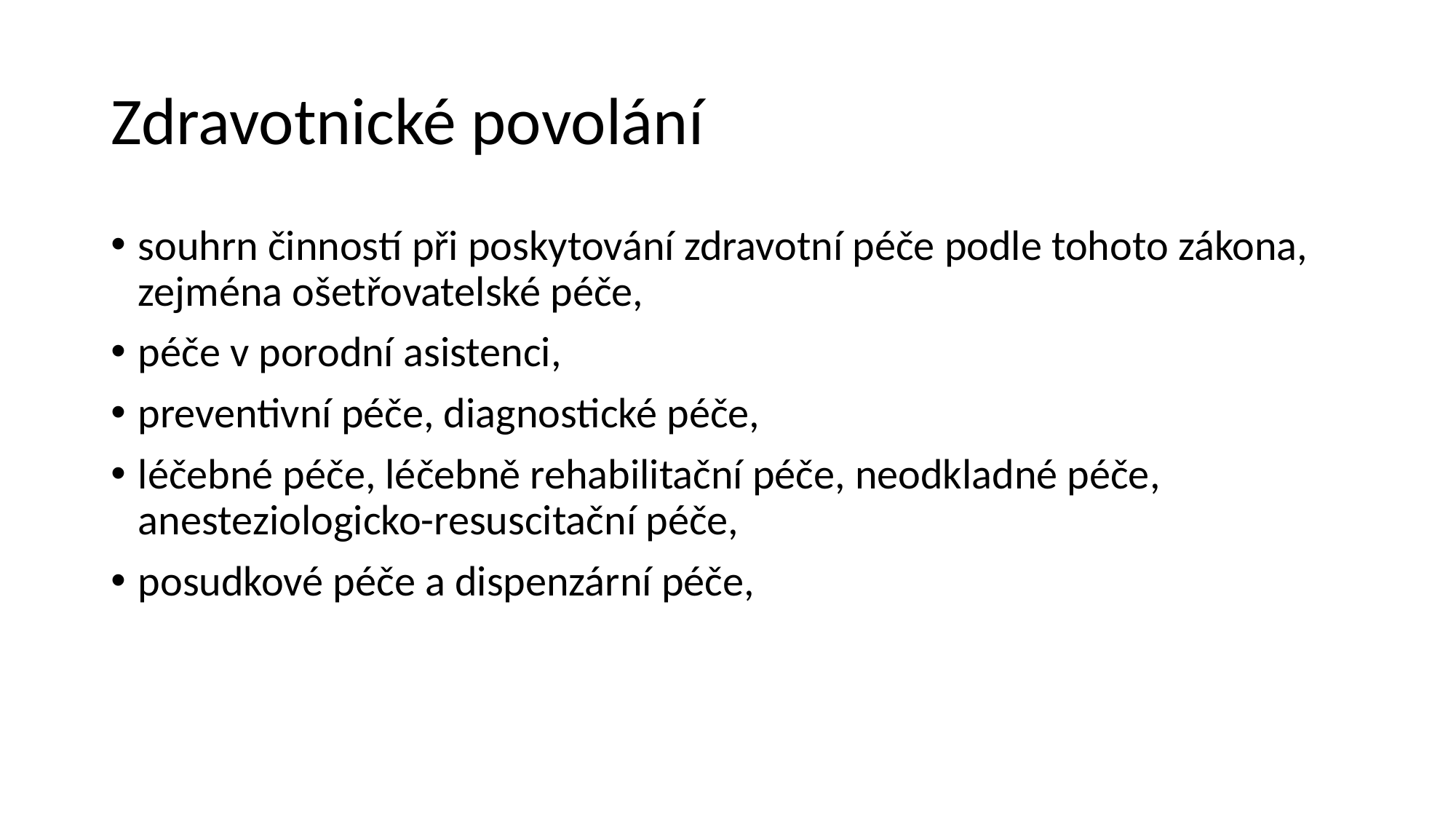

# Zdravotnické povolání
souhrn činností při poskytování zdravotní péče podle tohoto zákona, zejména ošetřovatelské péče,
péče v porodní asistenci,
preventivní péče, diagnostické péče,
léčebné péče, léčebně rehabilitační péče, neodkladné péče, anesteziologicko-resuscitační péče,
posudkové péče a dispenzární péče,